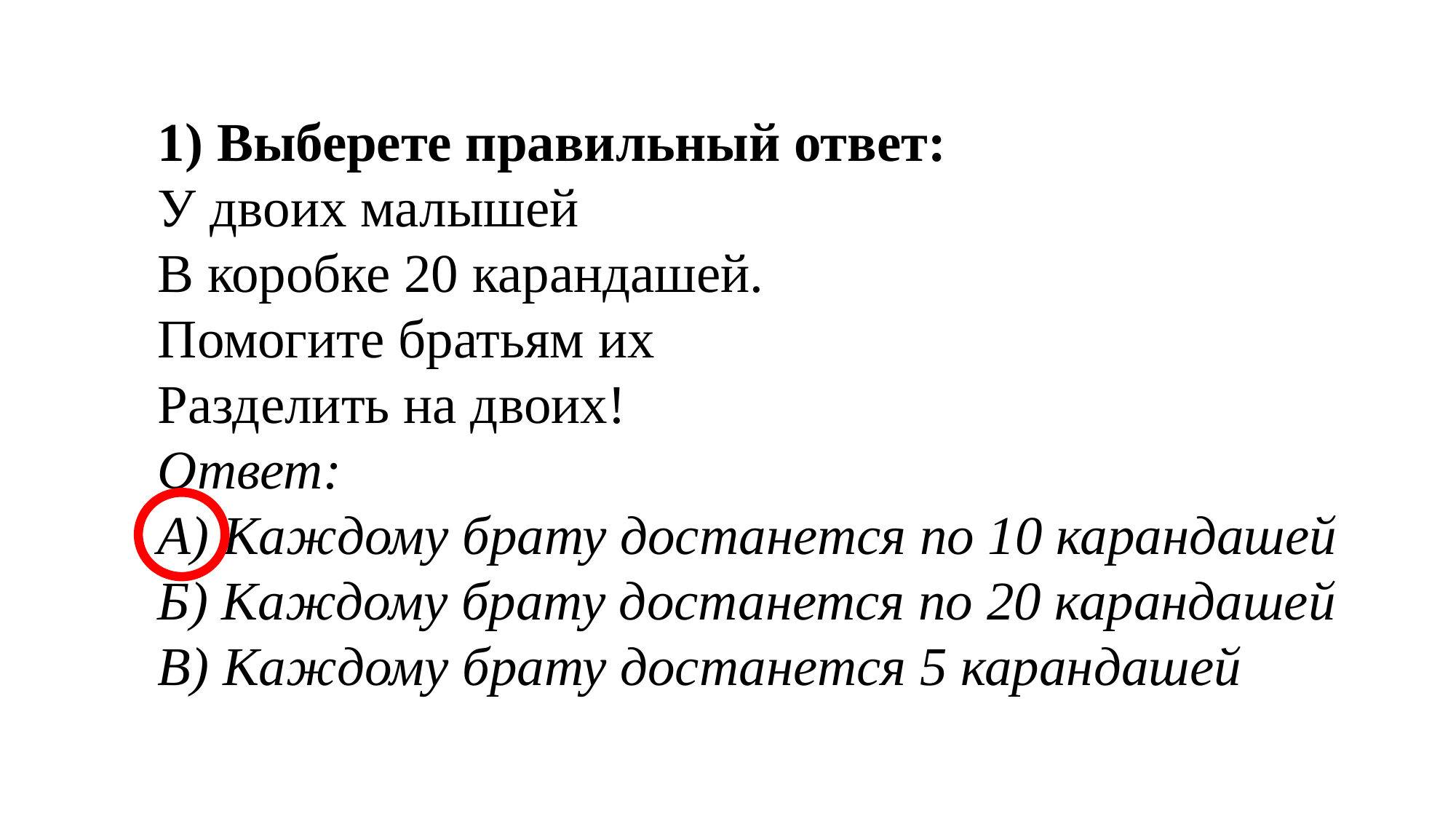

1) Выберете правильный ответ:
У двоих малышей
В коробке 20 карандашей.
Помогите братьям их
Разделить на двоих!
Ответ:
А) Каждому брату достанется по 10 карандашей
Б) Каждому брату достанется по 20 карандашей
В) Каждому брату достанется 5 карандашей